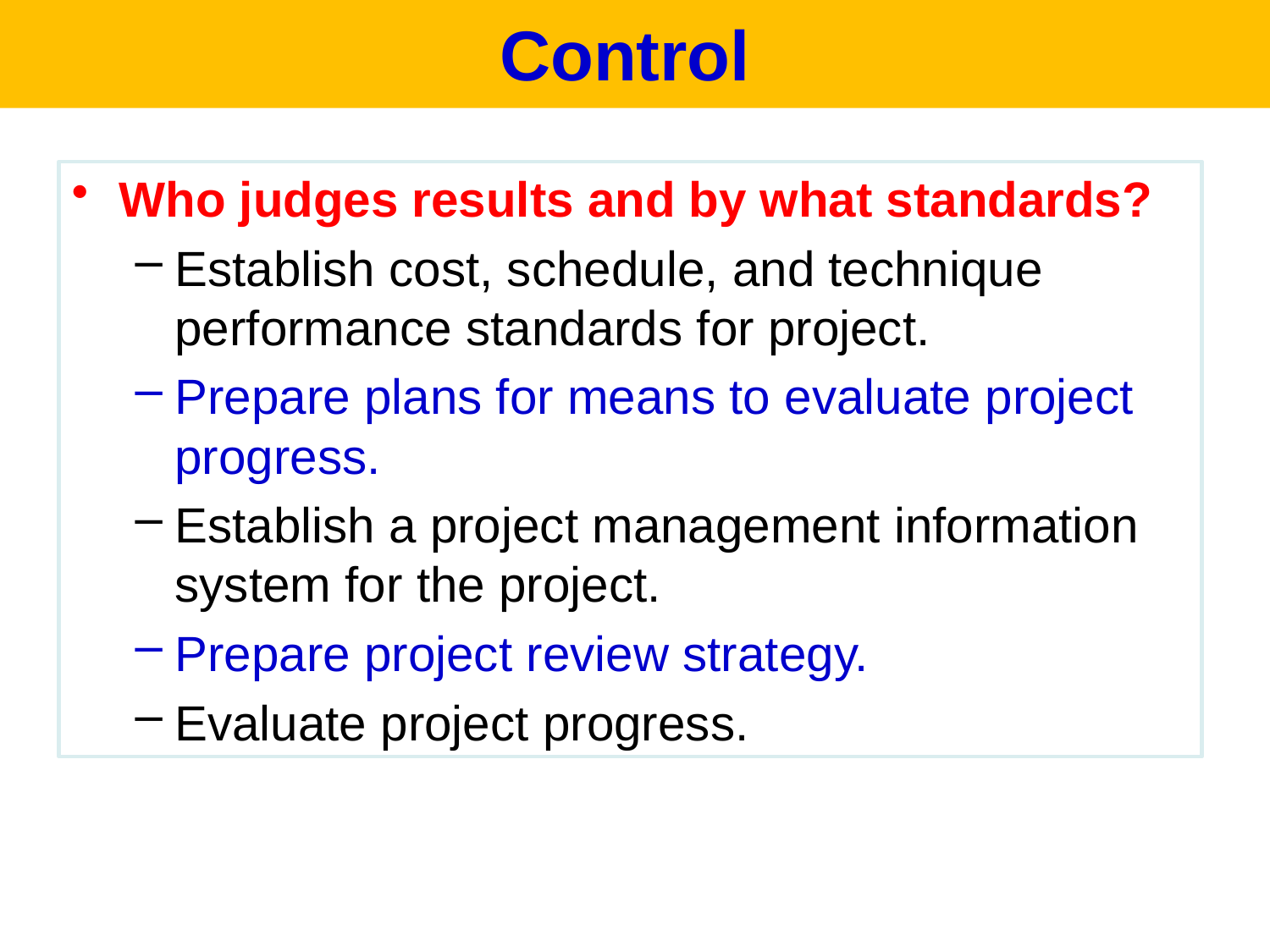

Control
Who judges results and by what standards?
Establish cost, schedule, and technique performance standards for project.
Prepare plans for means to evaluate project progress.
Establish a project management information system for the project.
Prepare project review strategy.
Evaluate project progress.